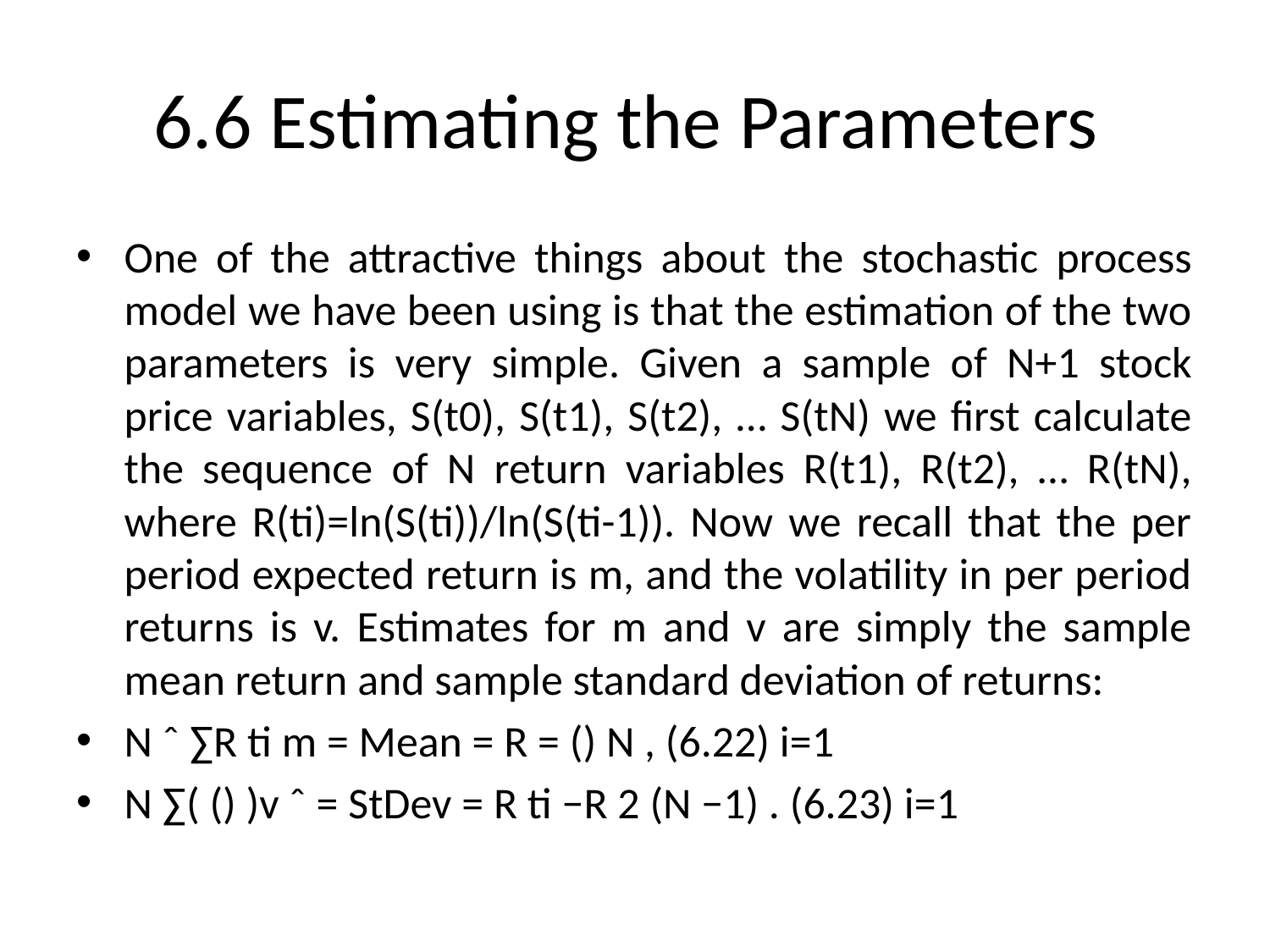

# 6.6 Estimating the Parameters
One of the attractive things about the stochastic process model we have been using is that the estimation of the two parameters is very simple. Given a sample of N+1 stock price variables, S(t0), S(t1), S(t2), … S(tN) we first calculate the sequence of N return variables R(t1), R(t2), … R(tN), where R(ti)=ln(S(ti))/ln(S(ti-1)). Now we recall that the per period expected return is m, and the volatility in per period returns is v. Estimates for m and v are simply the sample mean return and sample standard deviation of returns:
N ˆ ∑R ti m = Mean = R = () N , (6.22) i=1
N ∑( () )v ˆ = StDev = R ti −R 2 (N −1) . (6.23) i=1